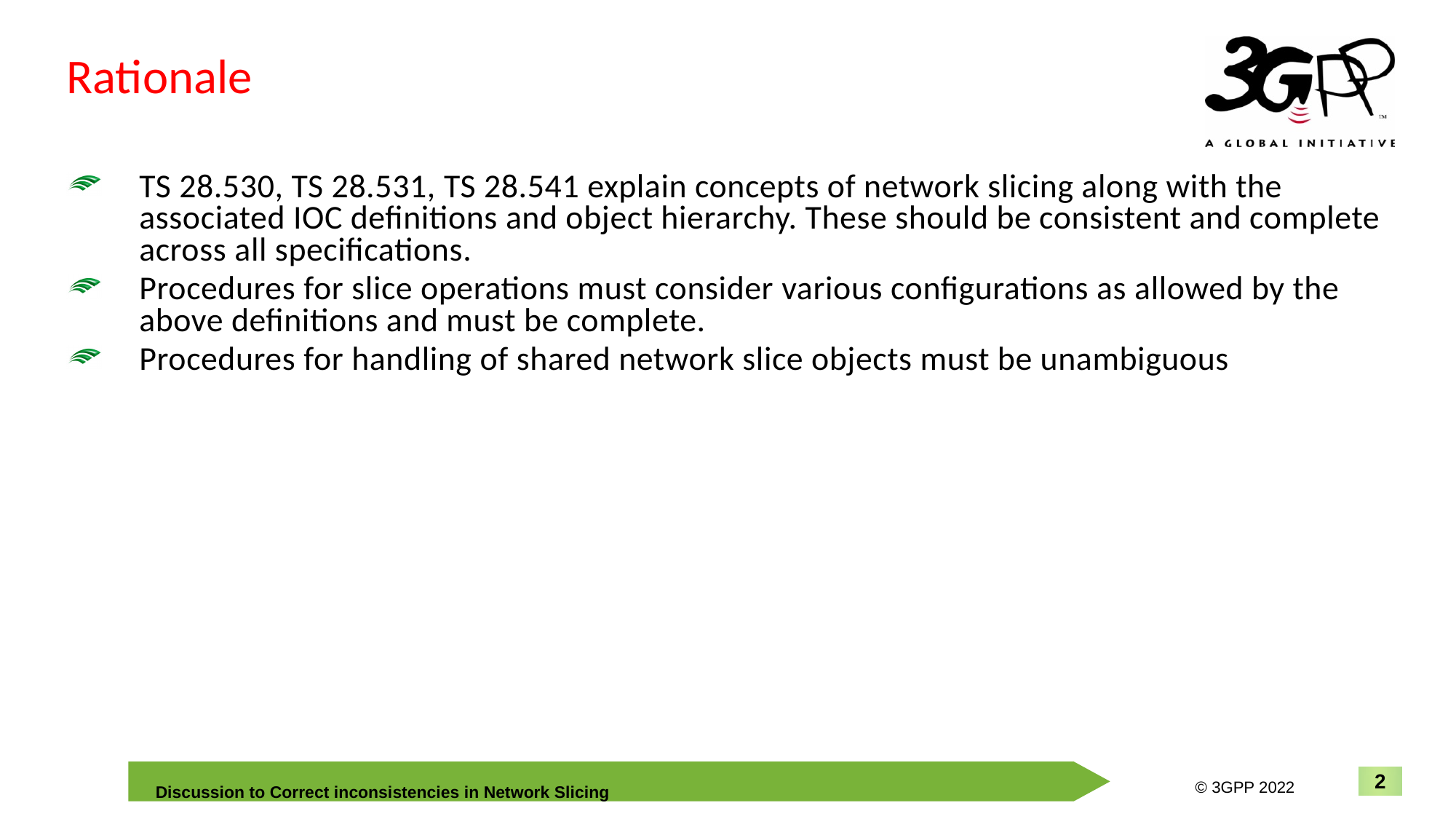

Rationale

TS 28.530, TS 28.531, TS 28.541 explain concepts of network slicing along with the associated IOC definitions and object hierarchy. These should be consistent and complete across all specifications.
Procedures for slice operations must consider various configurations as allowed by the above definitions and must be complete.
Procedures for handling of shared network slice objects must be unambiguous